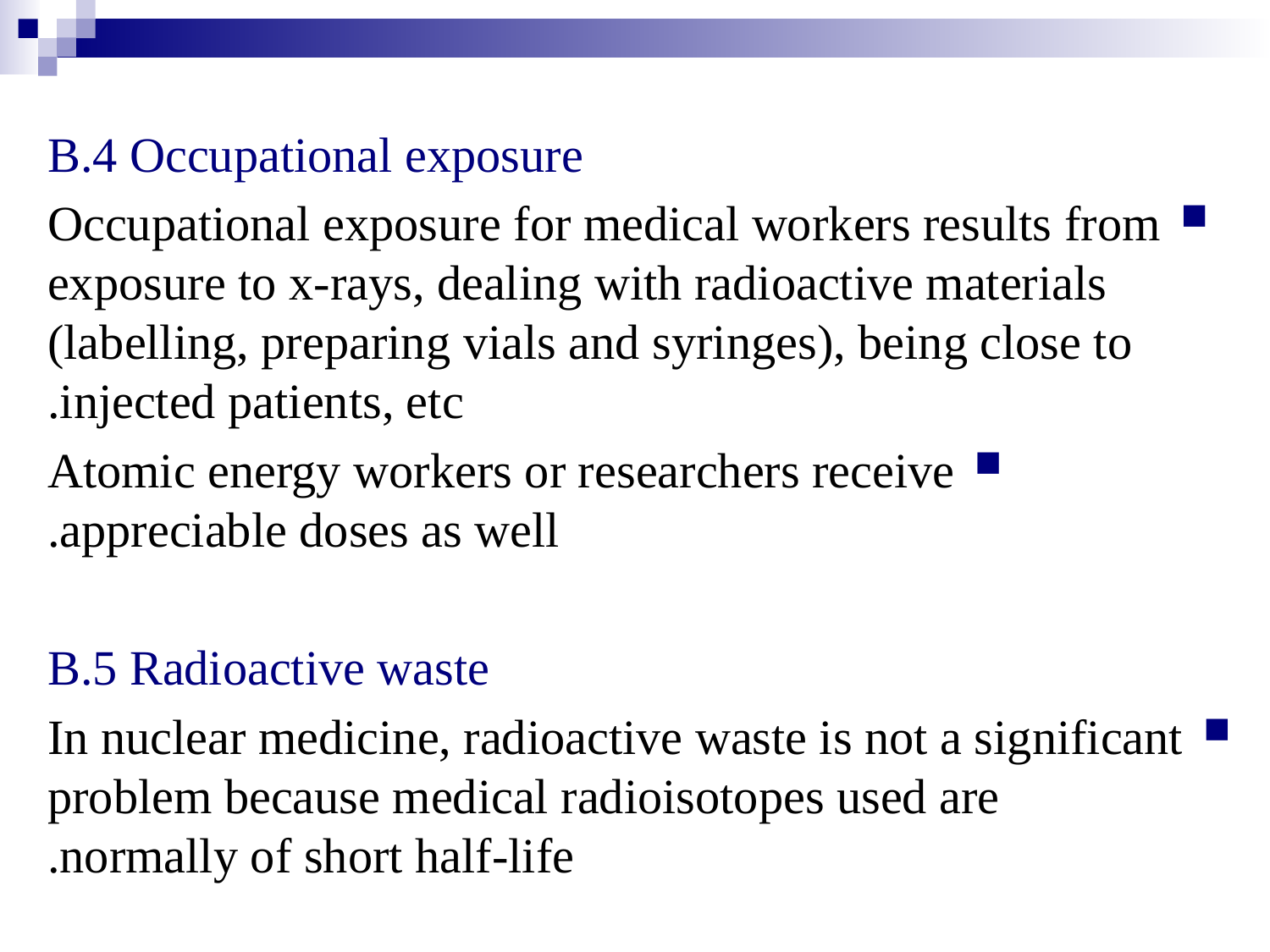

B.4 Occupational exposure
Occupational exposure for medical workers results from exposure to x-rays, dealing with radioactive materials (labelling, preparing vials and syringes), being close to injected patients, etc.
Atomic energy workers or researchers receive appreciable doses as well.

B.5 Radioactive waste
In nuclear medicine, radioactive waste is not a significant problem because medical radioisotopes used are normally of short half-life.